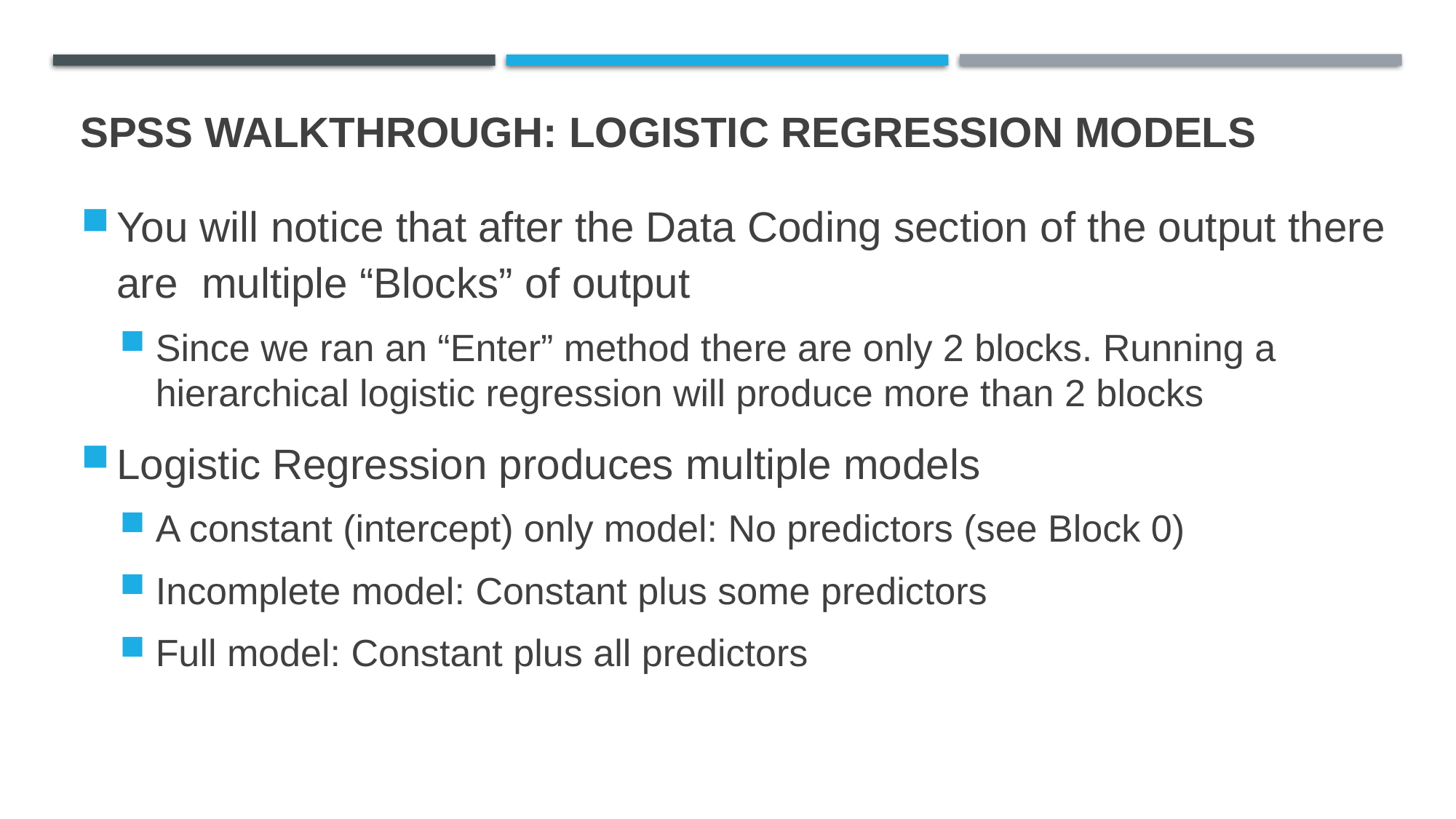

# SPSS WALKTHROUGH: Logistic Regression models
You will notice that after the Data Coding section of the output there are  multiple “Blocks” of output
Since we ran an “Enter” method there are only 2 blocks. Running a hierarchical logistic regression will produce more than 2 blocks
Logistic Regression produces multiple models
A constant (intercept) only model: No predictors (see Block 0)
Incomplete model: Constant plus some predictors
Full model: Constant plus all predictors